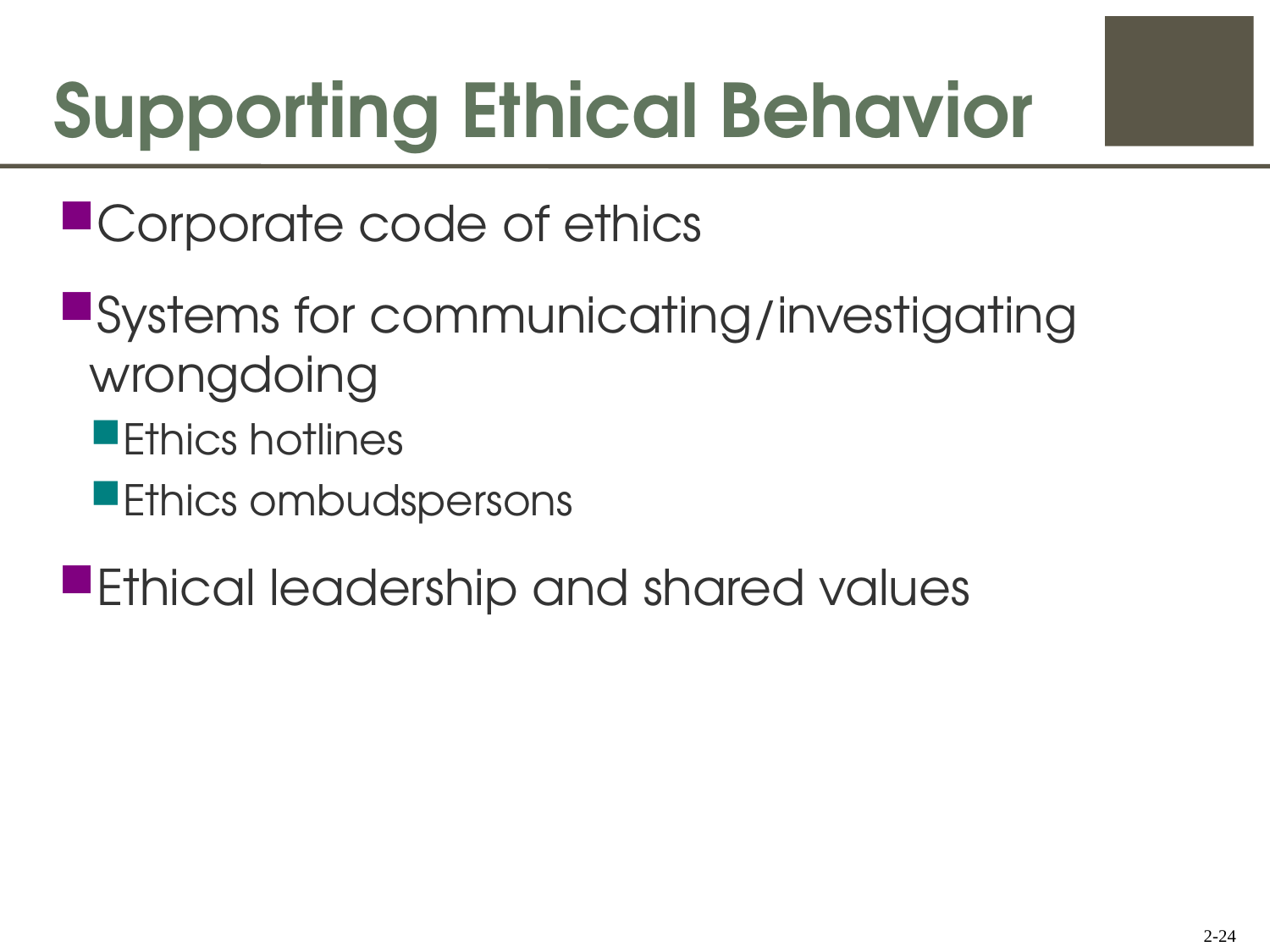

# Supporting Ethical Behavior
Corporate code of ethics
Systems for communicating/investigating wrongdoing
Ethics hotlines
Ethics ombudspersons
Ethical leadership and shared values